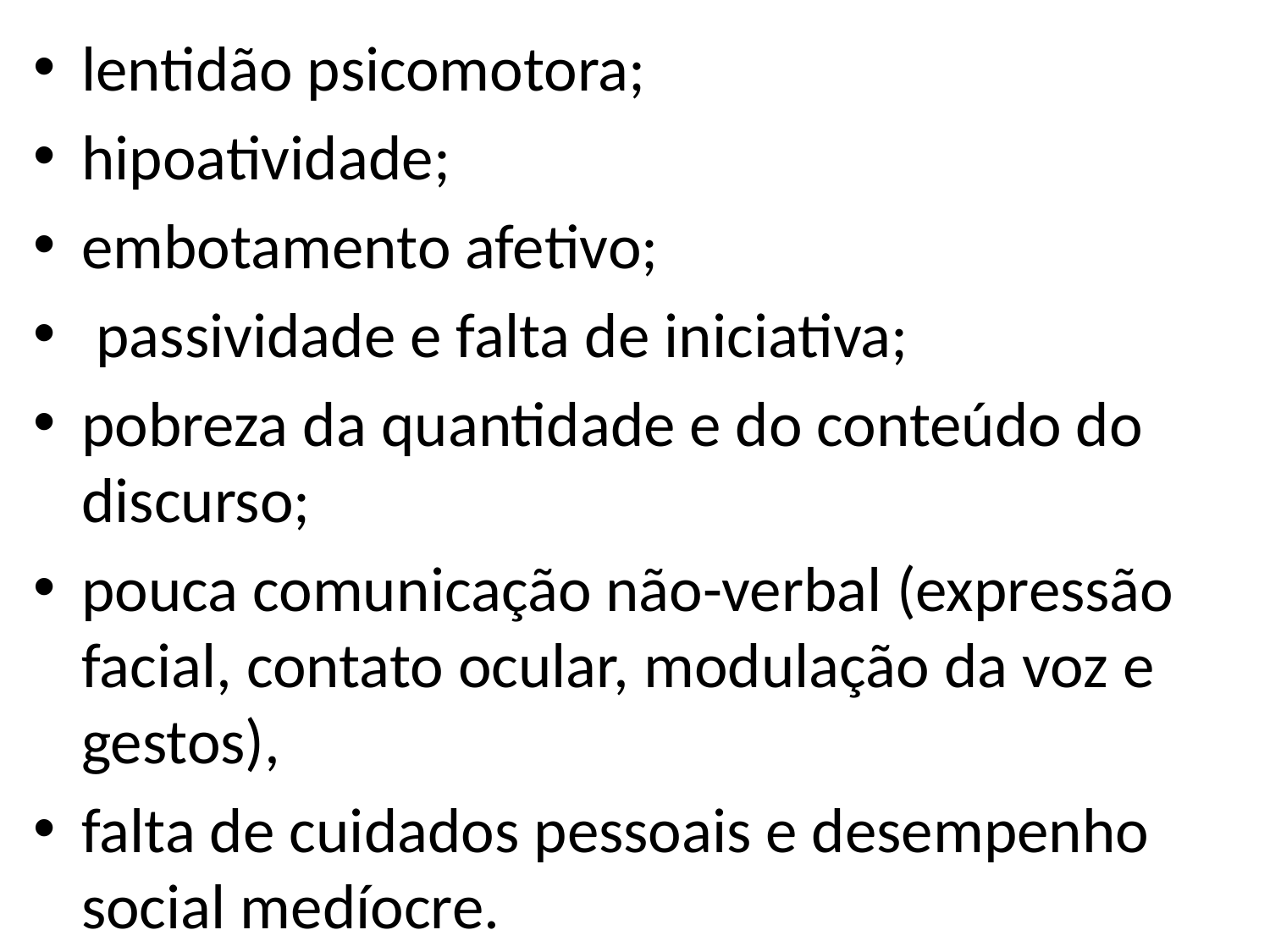

lentidão psicomotora;
hipoatividade;
embotamento afetivo;
 passividade e falta de iniciativa;
pobreza da quantidade e do conteúdo do discurso;
pouca comunicação não-verbal (expressão facial, contato ocular, modulação da voz e gestos),
falta de cuidados pessoais e desempenho social medíocre.